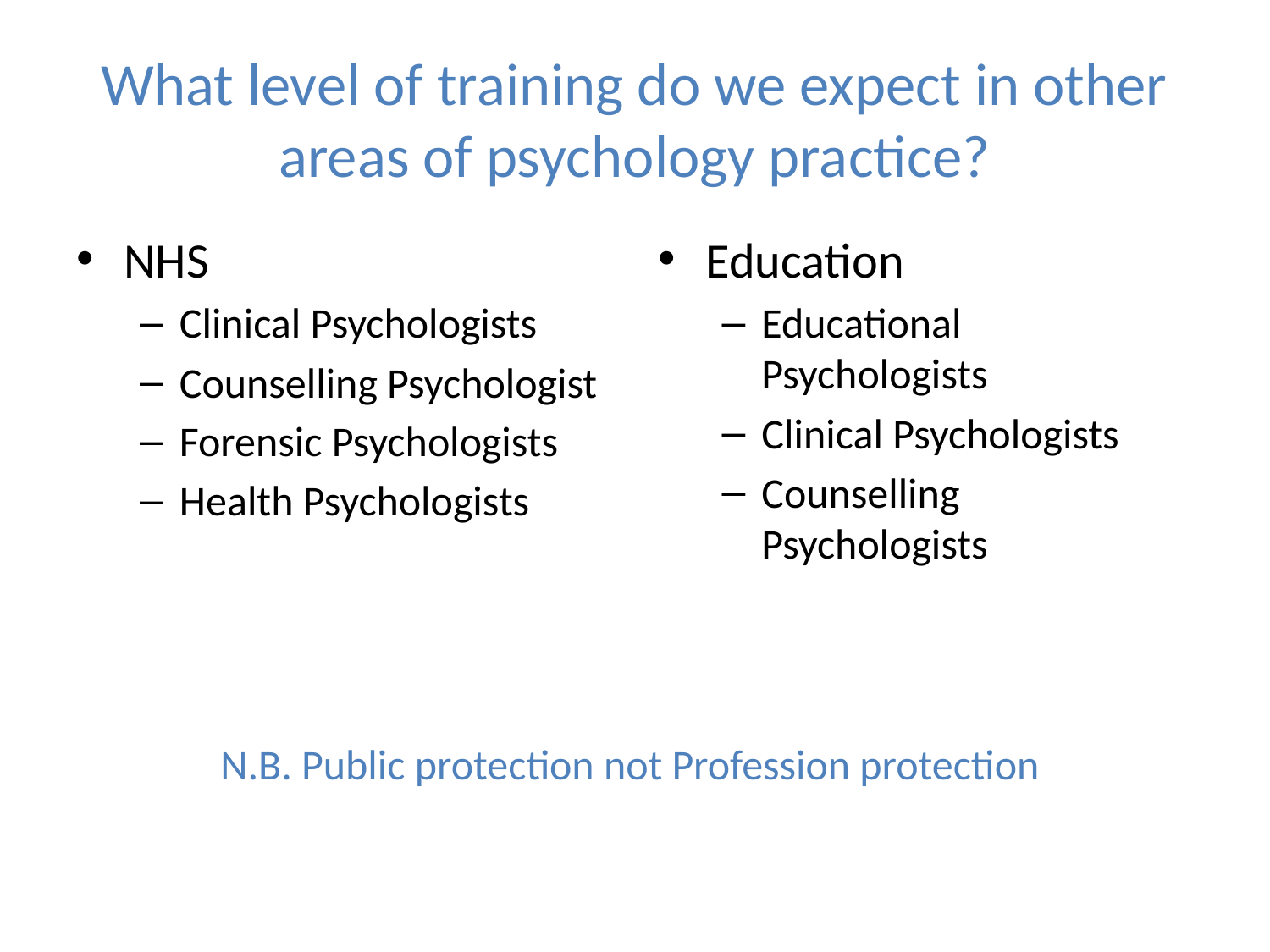

# What level of training do we expect in other areas of psychology practice?
NHS
Clinical Psychologists
Counselling Psychologist
Forensic Psychologists
Health Psychologists
Education
Educational Psychologists
Clinical Psychologists
Counselling Psychologists
N.B. Public protection not Profession protection